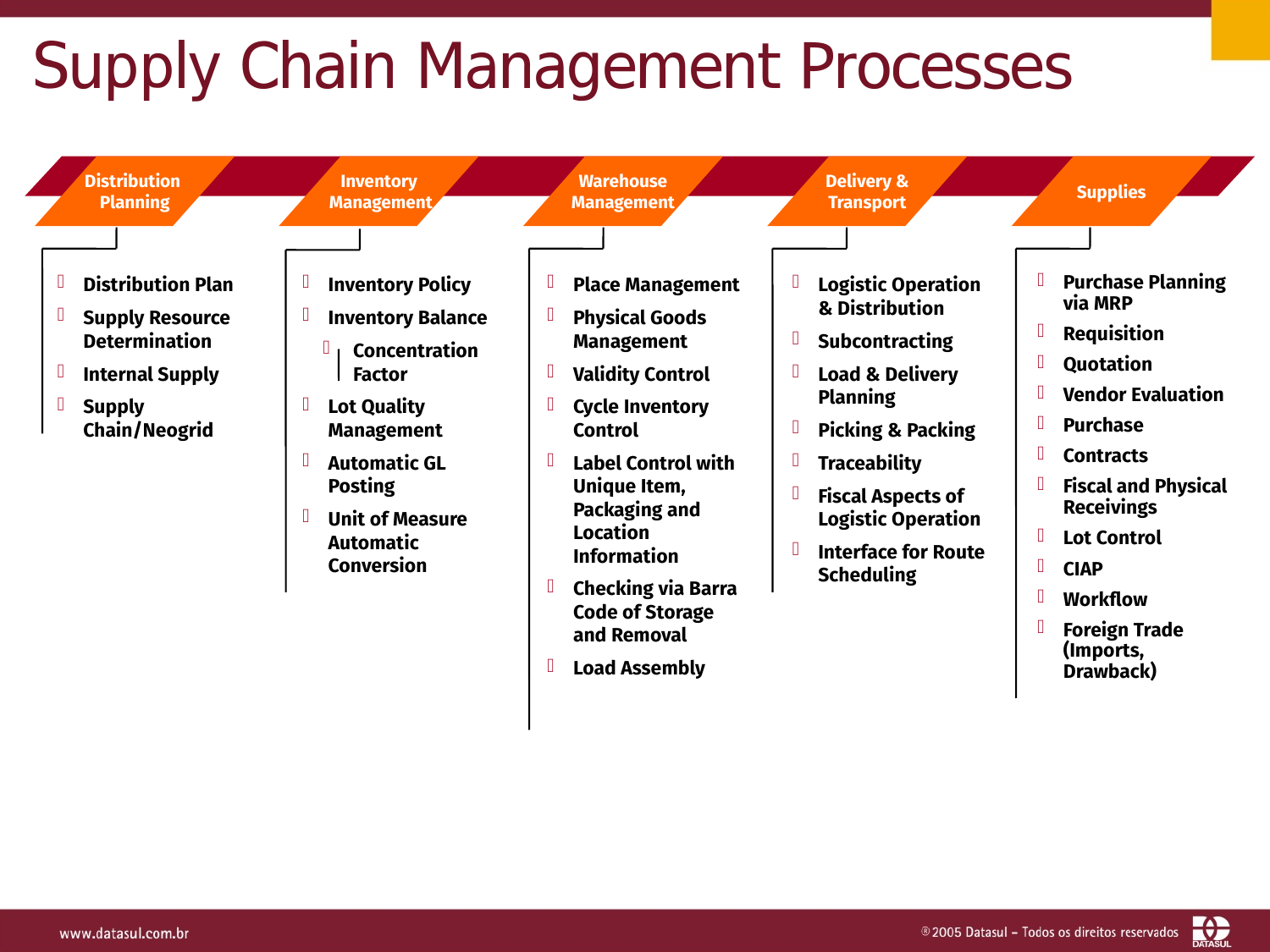

# Supply Chain Management Processes

Distribution
Planning
Inventory
 Management
Warehouse
Management
Delivery &
Transport
Supplies

Distribution Plan
Supply Resource Determination
Internal Supply
Supply Chain/Neogrid

Inventory Policy
Inventory Balance
Concentration Factor
Lot Quality Management
Automatic GL Posting
Unit of Measure Automatic Conversion
Place Management
Physical Goods Management
Validity Control
Cycle Inventory Control
Label Control with Unique Item, Packaging and Location Information
Checking via Barra Code of Storage and Removal
Load Assembly
Logistic Operation & Distribution
Subcontracting
Load & Delivery Planning
Picking & Packing
Traceability
Fiscal Aspects of Logistic Operation
Interface for Route Scheduling
Purchase Planning via MRP
Requisition
Quotation
Vendor Evaluation
Purchase
Contracts
Fiscal and Physical Receivings
Lot Control
CIAP
Workflow
Foreign Trade (Imports, Drawback)